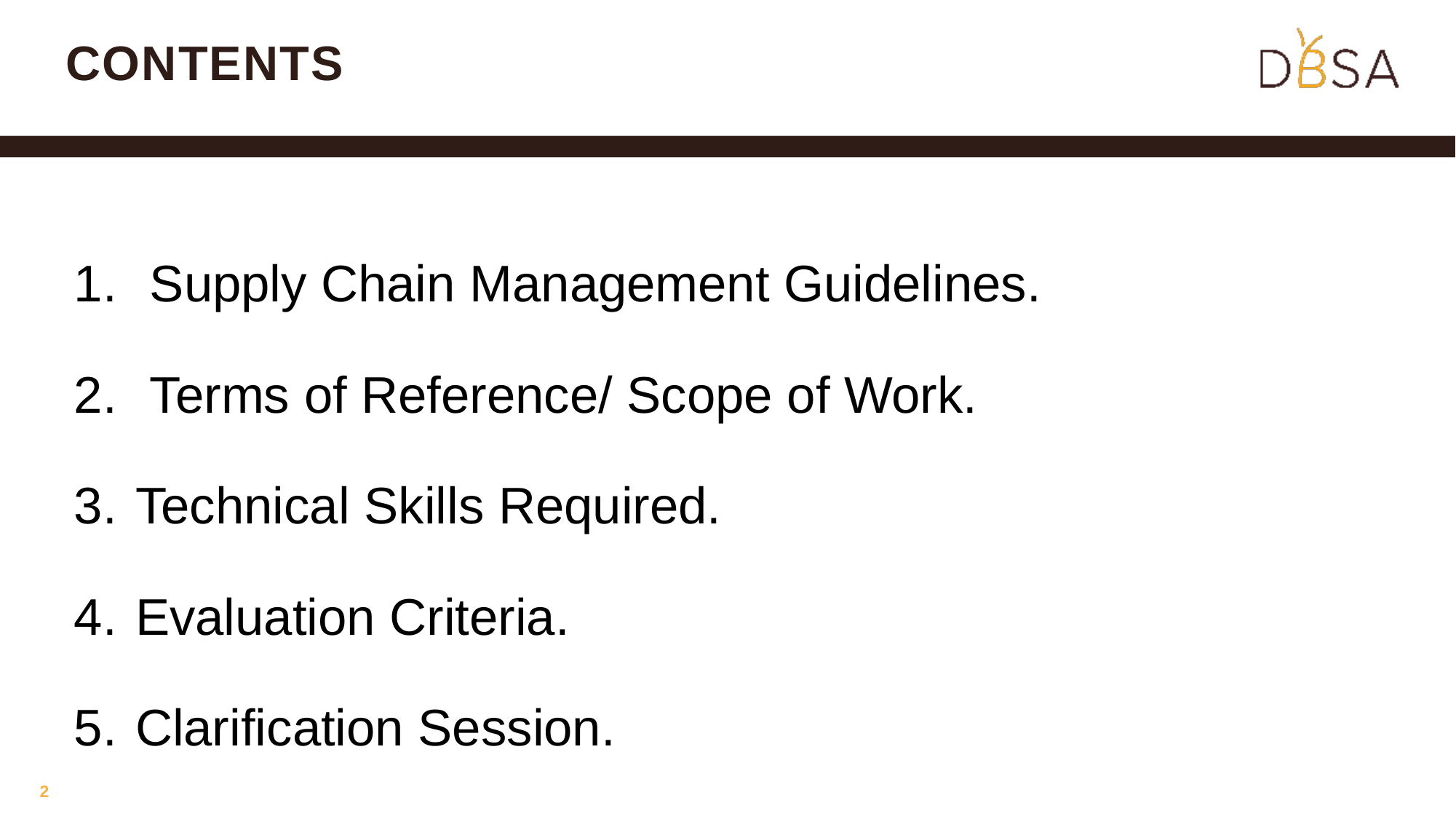

# CONTENTS
 Supply Chain Management Guidelines.
 Terms of Reference/ Scope of Work.
Technical Skills Required.
Evaluation Criteria.
Clarification Session.

2